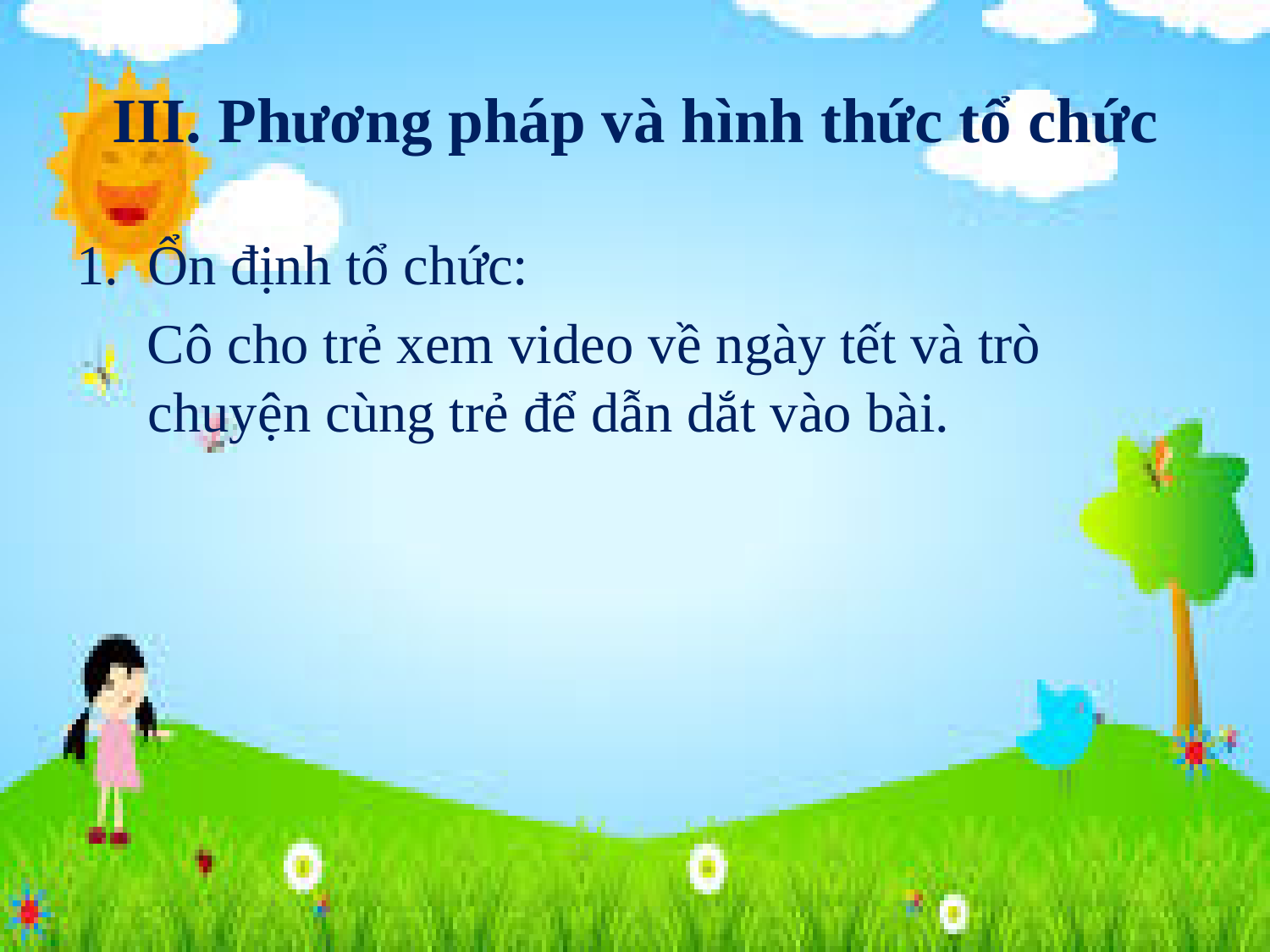

# III. Phương pháp và hình thức tổ chức
Ổn định tổ chức:
     Cô cho trẻ xem video về ngày tết và trò  chuyện cùng trẻ để dẫn dắt vào bài.